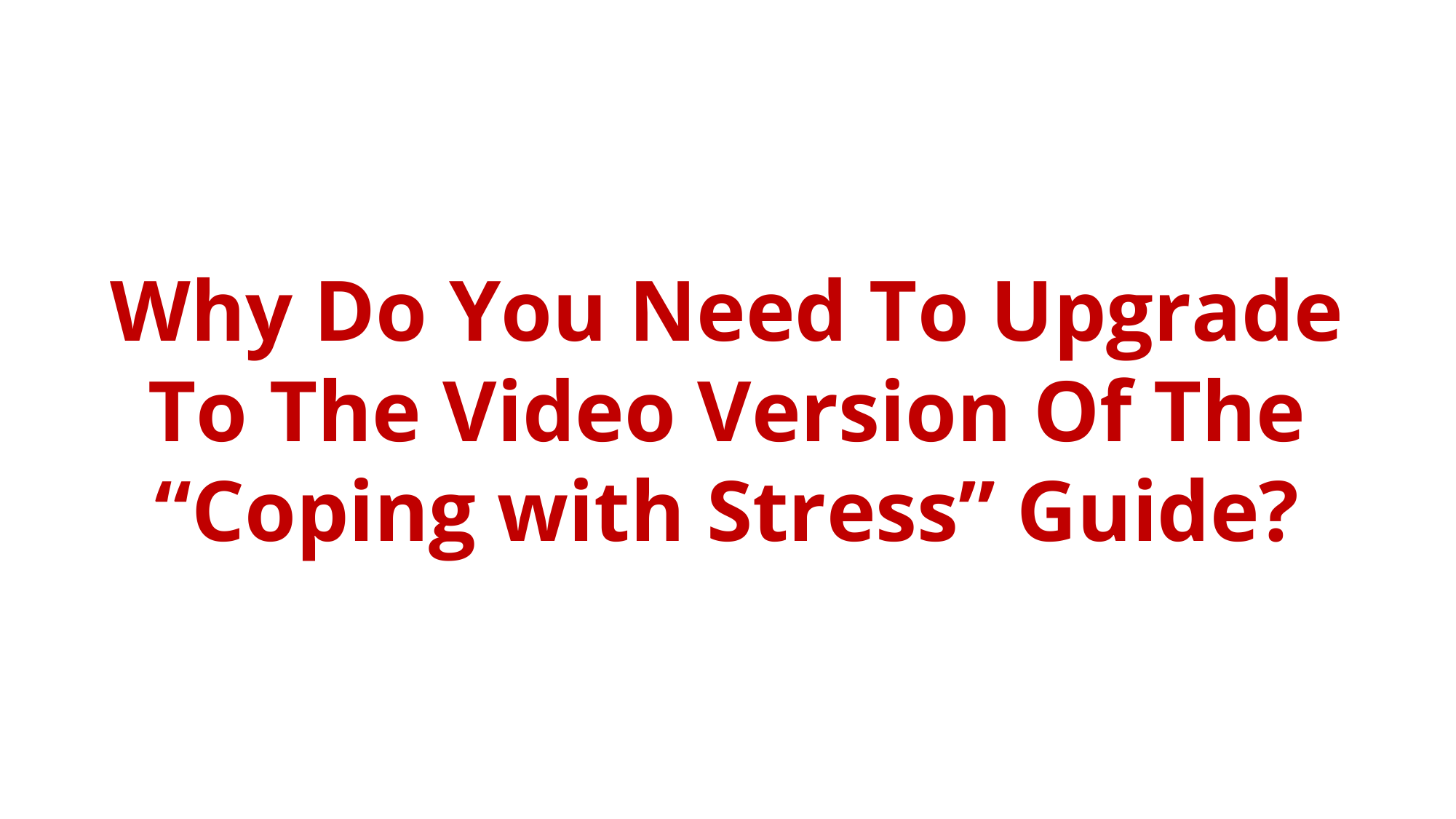

Why Do You Need To Upgrade To The Video Version Of The “Coping with Stress” Guide?